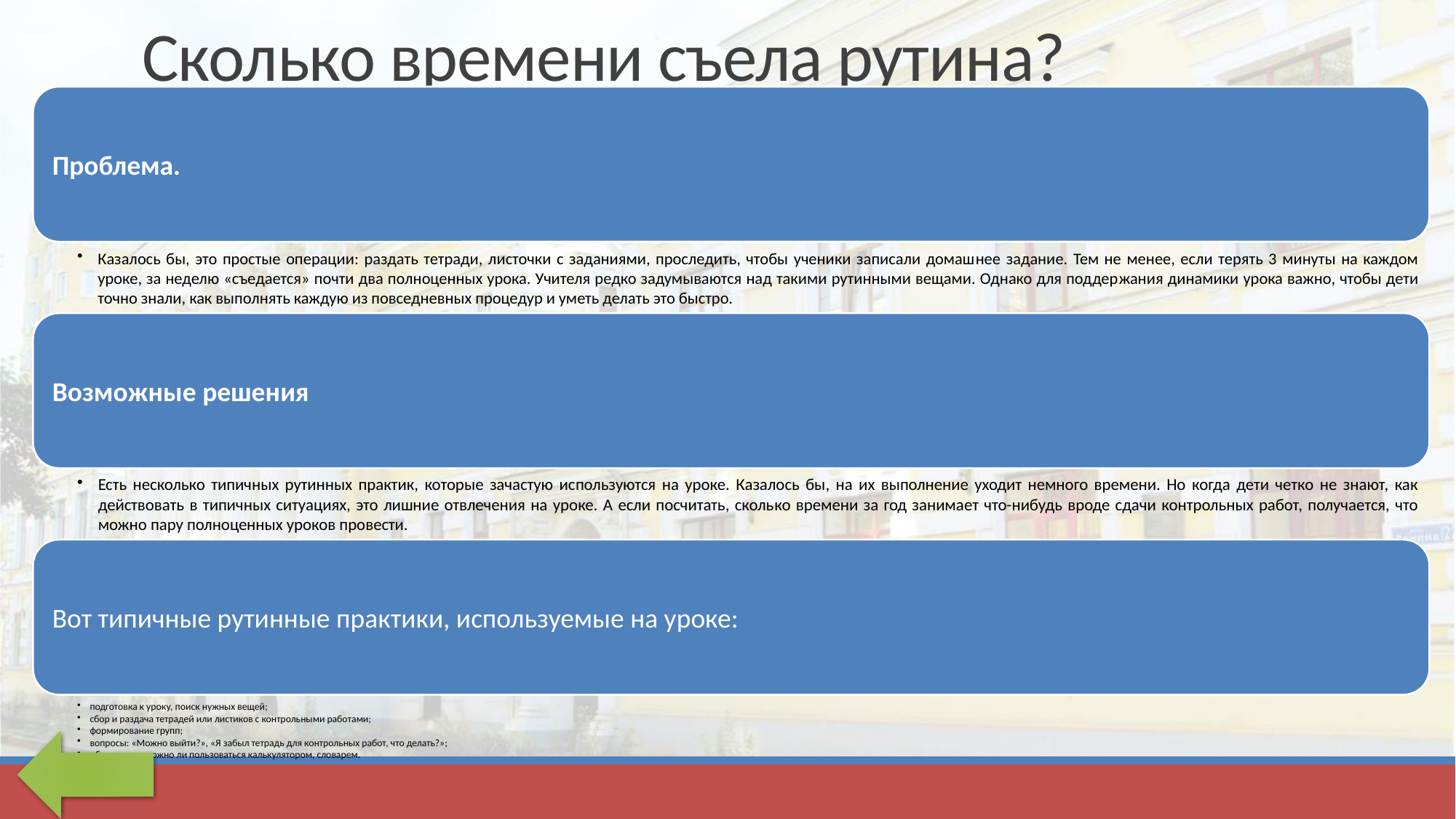

# Сколько времени съела рутина?
Проблема.
Возможные решения
Есть несколько типичных рутинных практик, которые зачастую ис­пользуются на уроке. Казалось бы, на их выполнение уходит немного времени. Но когда дети четко не знают, как действовать в типичных ситуациях, это лишние отвлечения на уроке. А если посчитать, сколь­ко времени за год занимает что-нибудь вроде сдачи контрольных работ, получается, что можно пару полноценных уроков провести.
Вот типичные рутинные практики, используемые на уроке:
подготовка к уроку, поиск нужных вещей;
сбор и раздача тетрадей или листиков с контрольными рабо­тами;
формирование групп;
вопросы: «Можно выйти?», «Я забыл тетрадь для контрольных работ, что делать?»;
объяснение, можно ли пользоваться калькулятором, словарем.
Казалось бы, это простые операции: раздать тетради, листочки с заданиями, проследить, чтобы ученики записали домаш­нее задание. Тем не менее, если терять 3 минуты на каждом уроке, за неделю «съедается» почти два полноценных урока. Учителя редко задумываются над такими рутинными вещами. Однако для поддер­жания динамики урока важно, чтобы дети точно знали, как выполнять каждую из повседневных процедур и уметь делать это быстро.